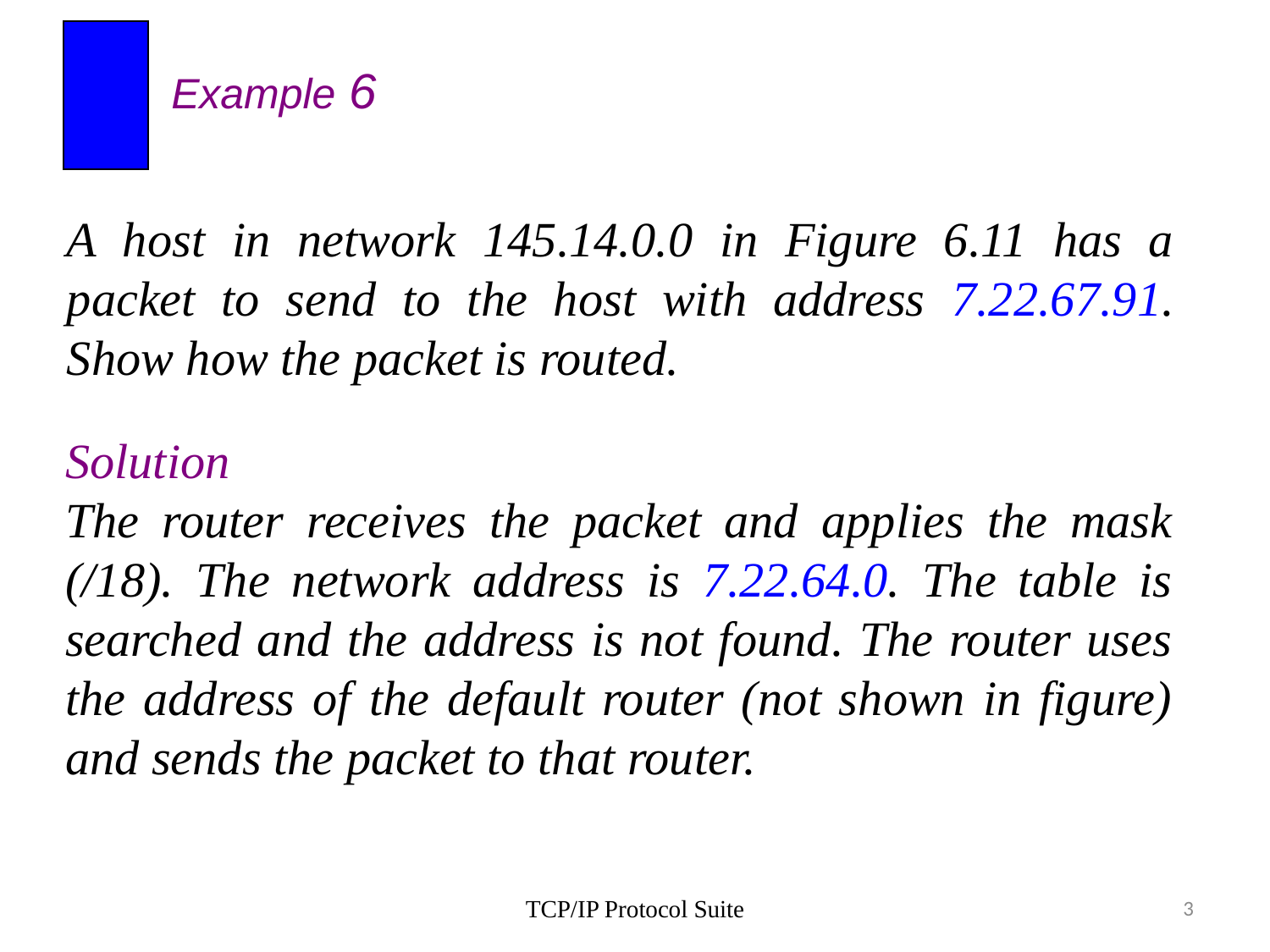

Example 6
A host in network 145.14.0.0 in Figure 6.11 has a packet to send to the host with address 7.22.67.91. Show how the packet is routed.
Solution
The router receives the packet and applies the mask (/18). The network address is 7.22.64.0. The table is searched and the address is not found. The router uses the address of the default router (not shown in figure) and sends the packet to that router.
TCP/IP Protocol Suite
3